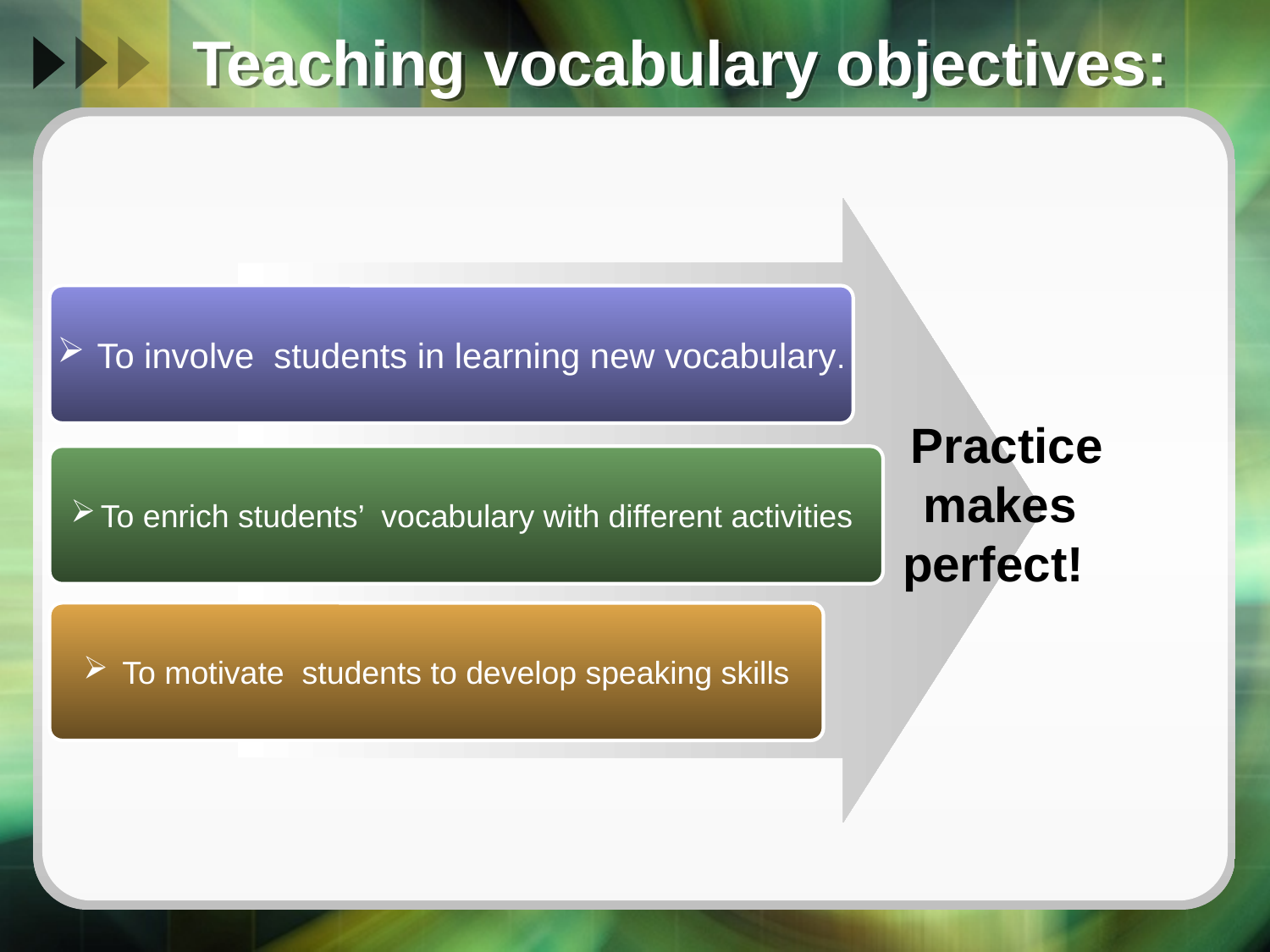

# Teaching vocabulary objectives:

 To involve  students in learning new vocabulary.
 Practice makes perfect!
To enrich students’  vocabulary with different activities
 To motivate  students to develop speaking skills